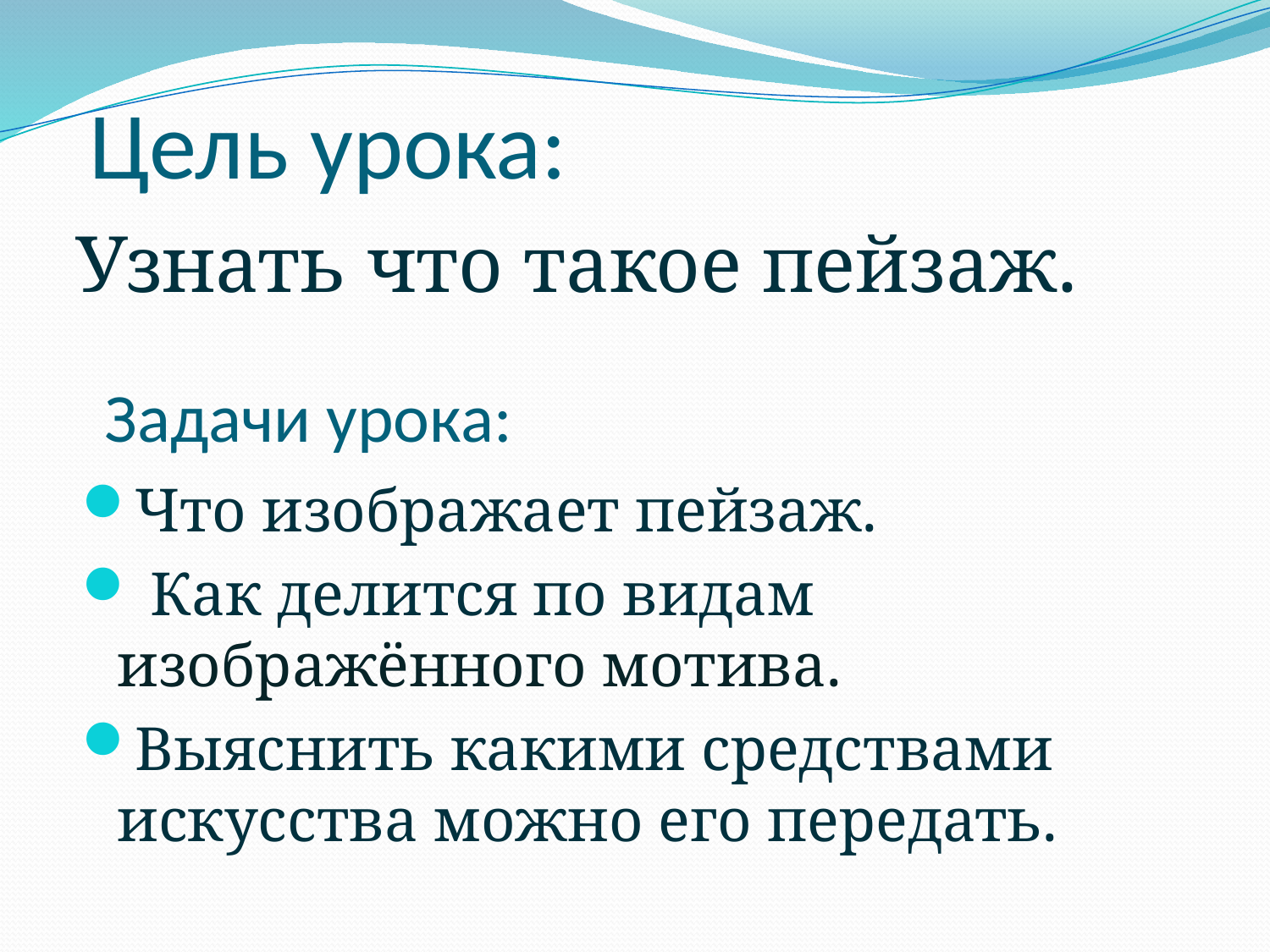

# Цель урока:
Узнать что такое пейзаж.
 Задачи урока:
Что изображает пейзаж.
 Как делится по видам изображённого мотива.
Выяснить какими средствами искусства можно его передать.